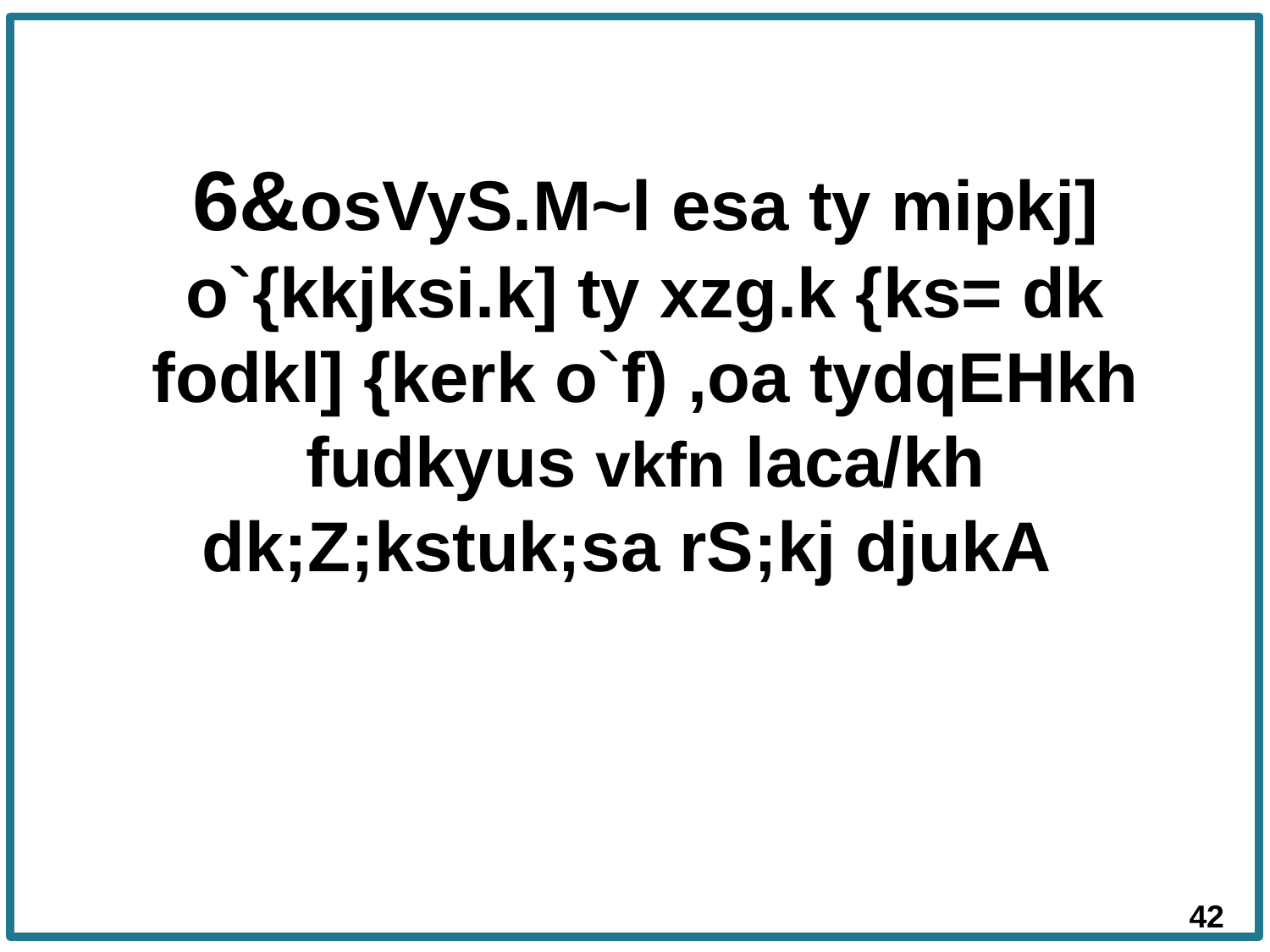

# 6&osVyS.M~l esa ty mipkj] o`{kkjksi.k] ty xzg.k {ks= dk fodkl] {kerk o`f) ,oa tydqEHkh fudkyus vkfn laca/kh dk;Z;kstuk;sa rS;kj djukA
42